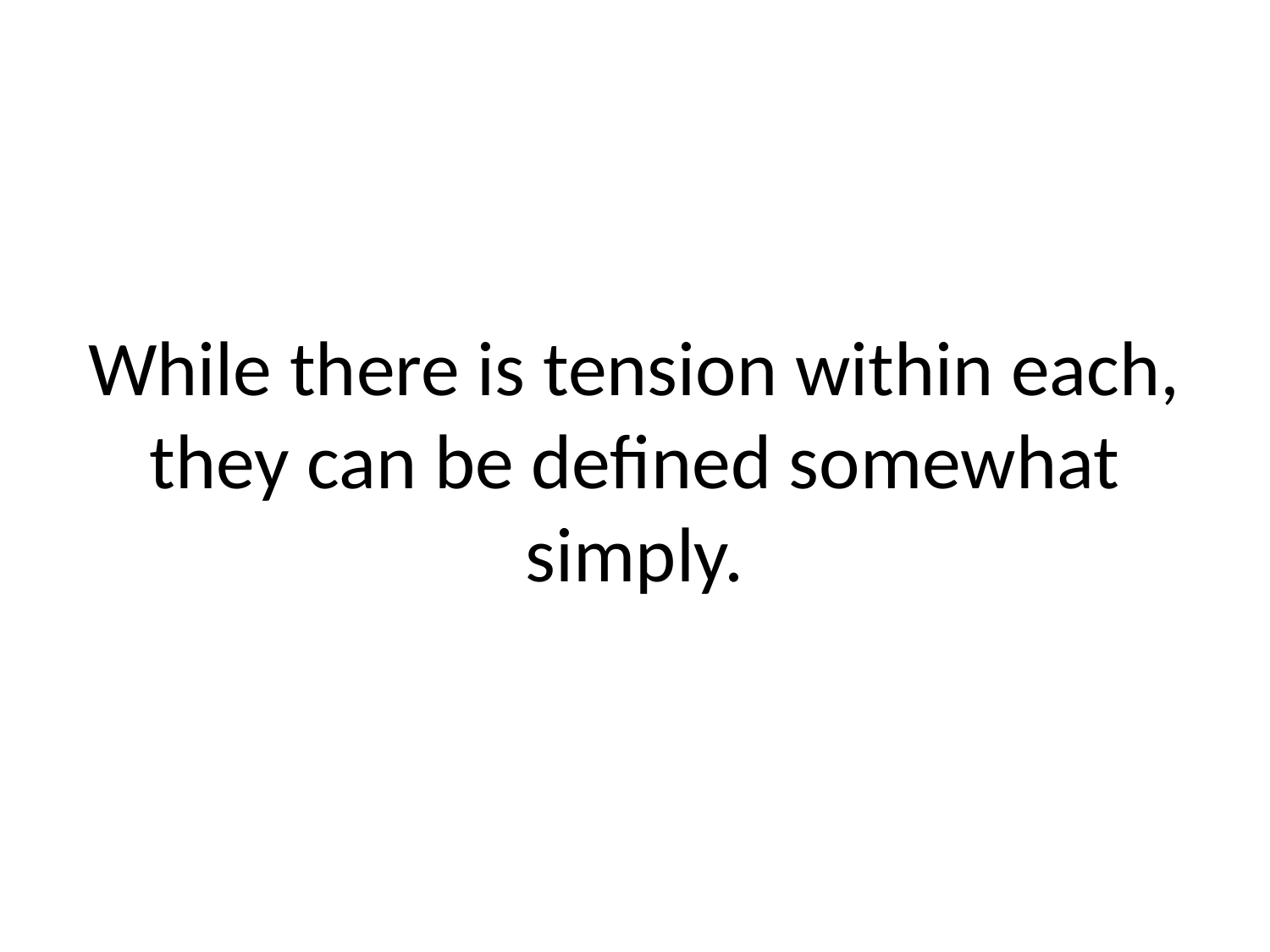

# While there is tension within each, they can be defined somewhat simply.